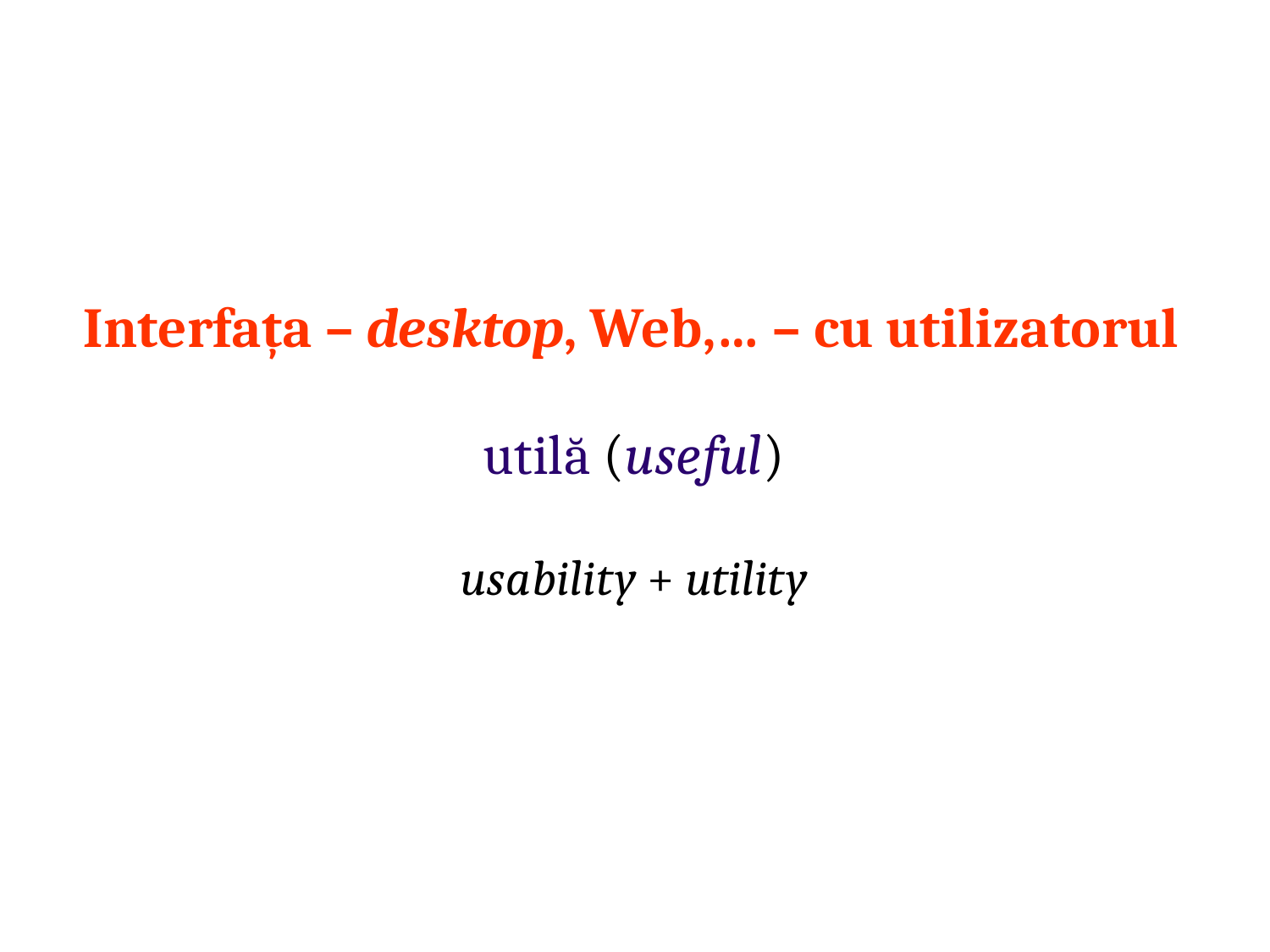

# Interfaţa – desktop, Web,… – cu utilizatorul
utilă (useful)

usability + utility